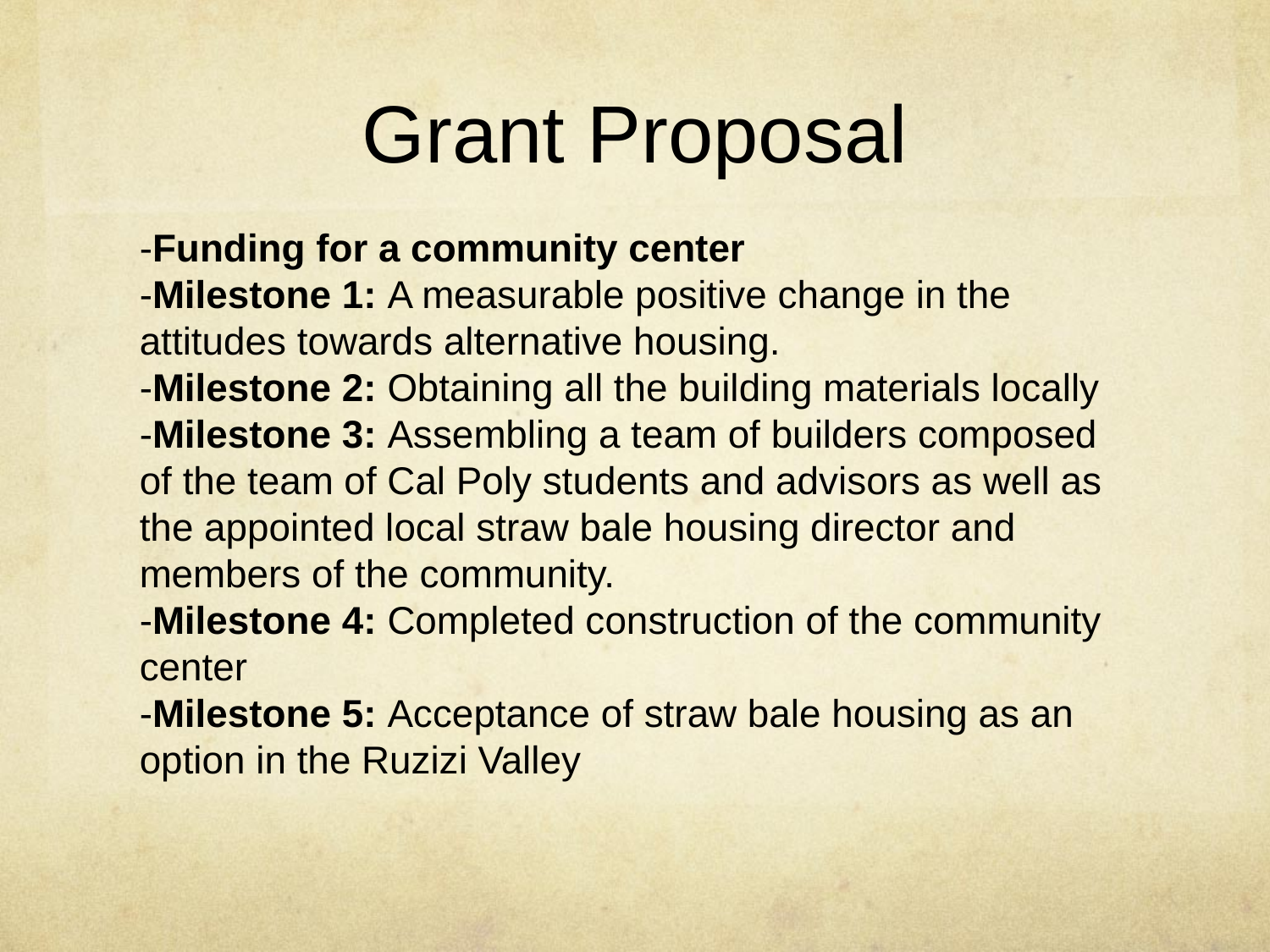

# Grant Proposal
-Funding for a community center
-Milestone 1: A measurable positive change in the attitudes towards alternative housing.
-Milestone 2: Obtaining all the building materials locally
-Milestone 3: Assembling a team of builders composed of the team of Cal Poly students and advisors as well as the appointed local straw bale housing director and members of the community.
-Milestone 4: Completed construction of the community center
-Milestone 5: Acceptance of straw bale housing as an option in the Ruzizi Valley